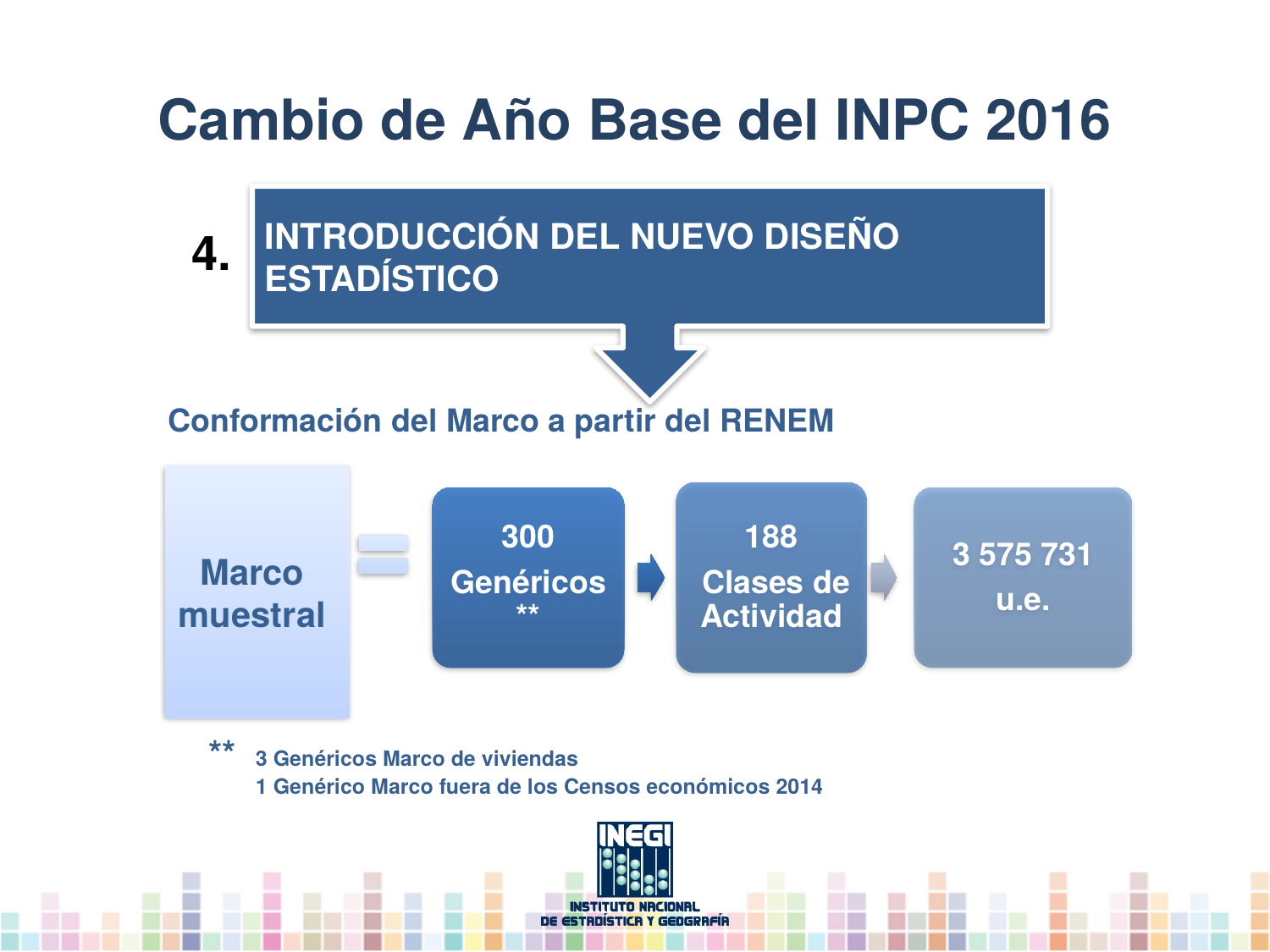

Cambio de Año Base del INPC 2016
# 4.
INTRODUCCIÓN DEL NUEVO DISEÑO ESTADÍSTICO
Conformación del Marco a partir del RENEM
Marco
muestral
300
Genéricos **

188
 Clases de Actividad

3 575 731
u.e.

**	3 Genéricos Marco de viviendas
	1 Genérico Marco fuera de los Censos económicos 2014